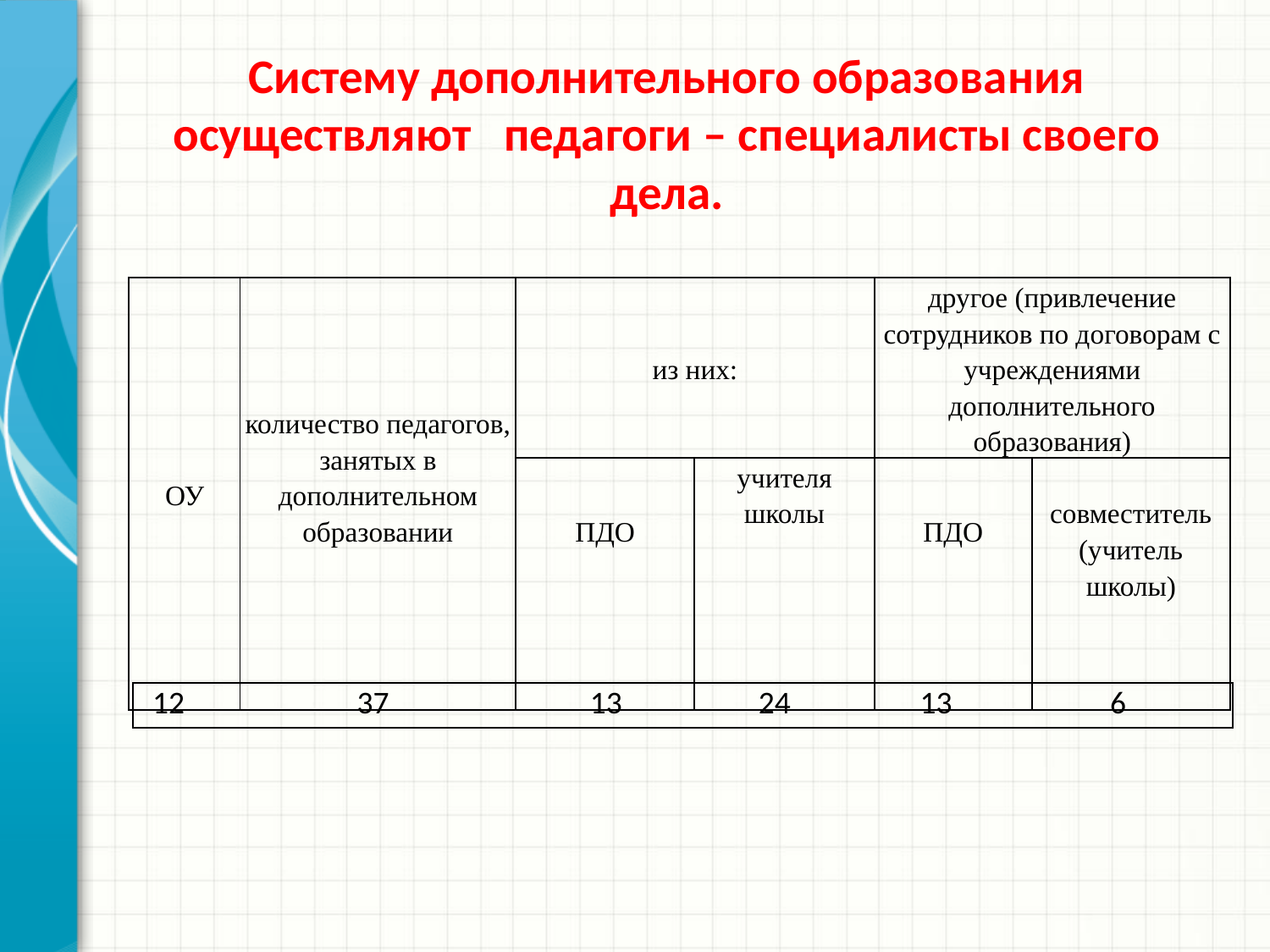

# Систему дополнительного образования осуществляют   педагоги – специалисты своего дела.
| ОУ | количество педагогов, занятых в дополнительном образовании | из них: |  | другое (привлечение сотрудников по договорам с учреждениями дополнительного образования) |  |
| --- | --- | --- | --- | --- | --- |
|  |  | ПДО | учителя школы | ПДО | совместитель (учитель школы) |
| 12 37 13 24 13 6 |
| --- |